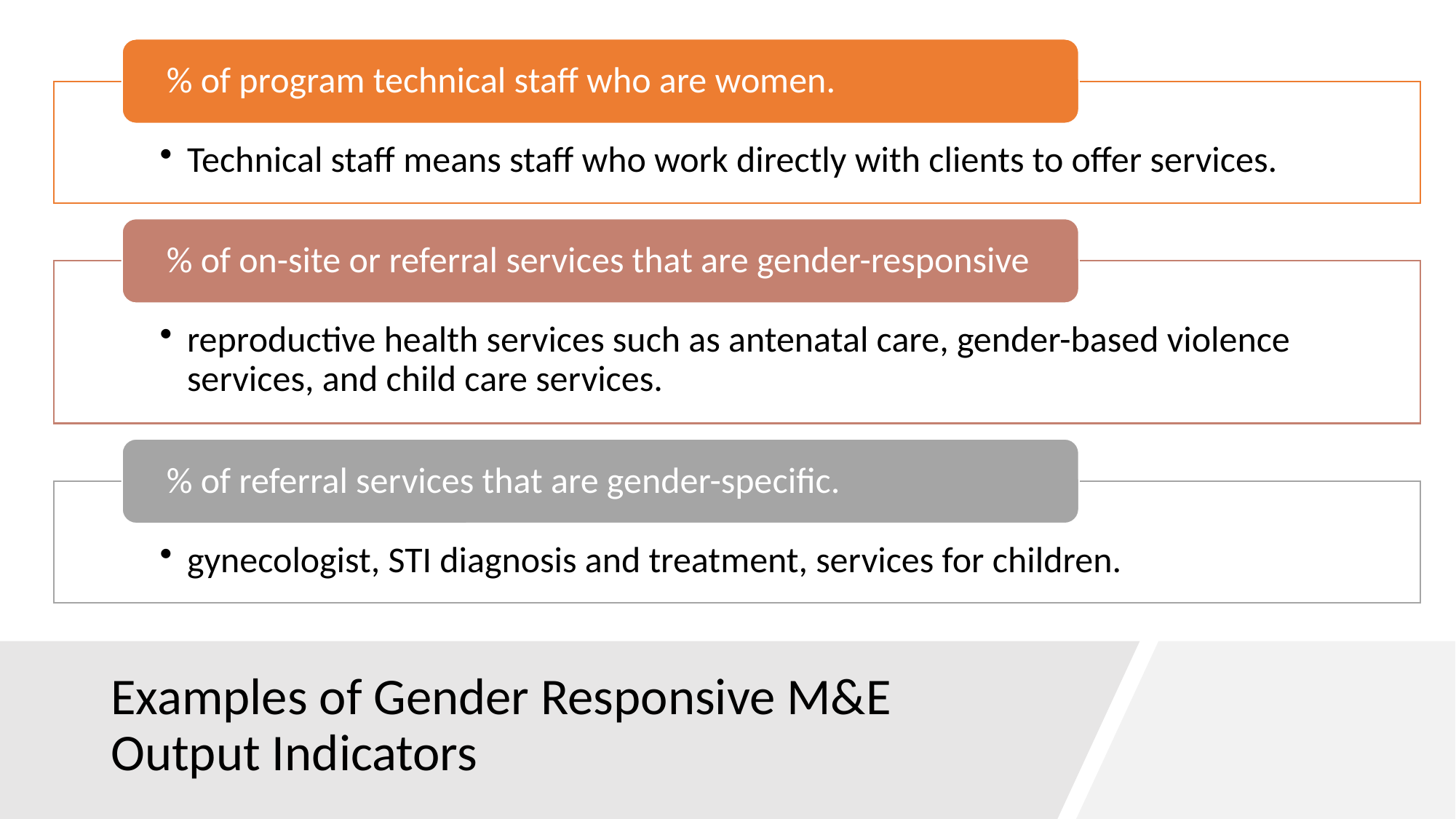

Technical staff means staff who work directly with clients to offer services.
% of program technical staff who are women.
reproductive health services such as antenatal care, gender-based violence services, and child care services.
% of on-site or referral services that are gender-responsive
gynecologist, STI diagnosis and treatment, services for children.
% of referral services that are gender-specific.

# Examples of Gender Responsive M&E Output Indicators
8